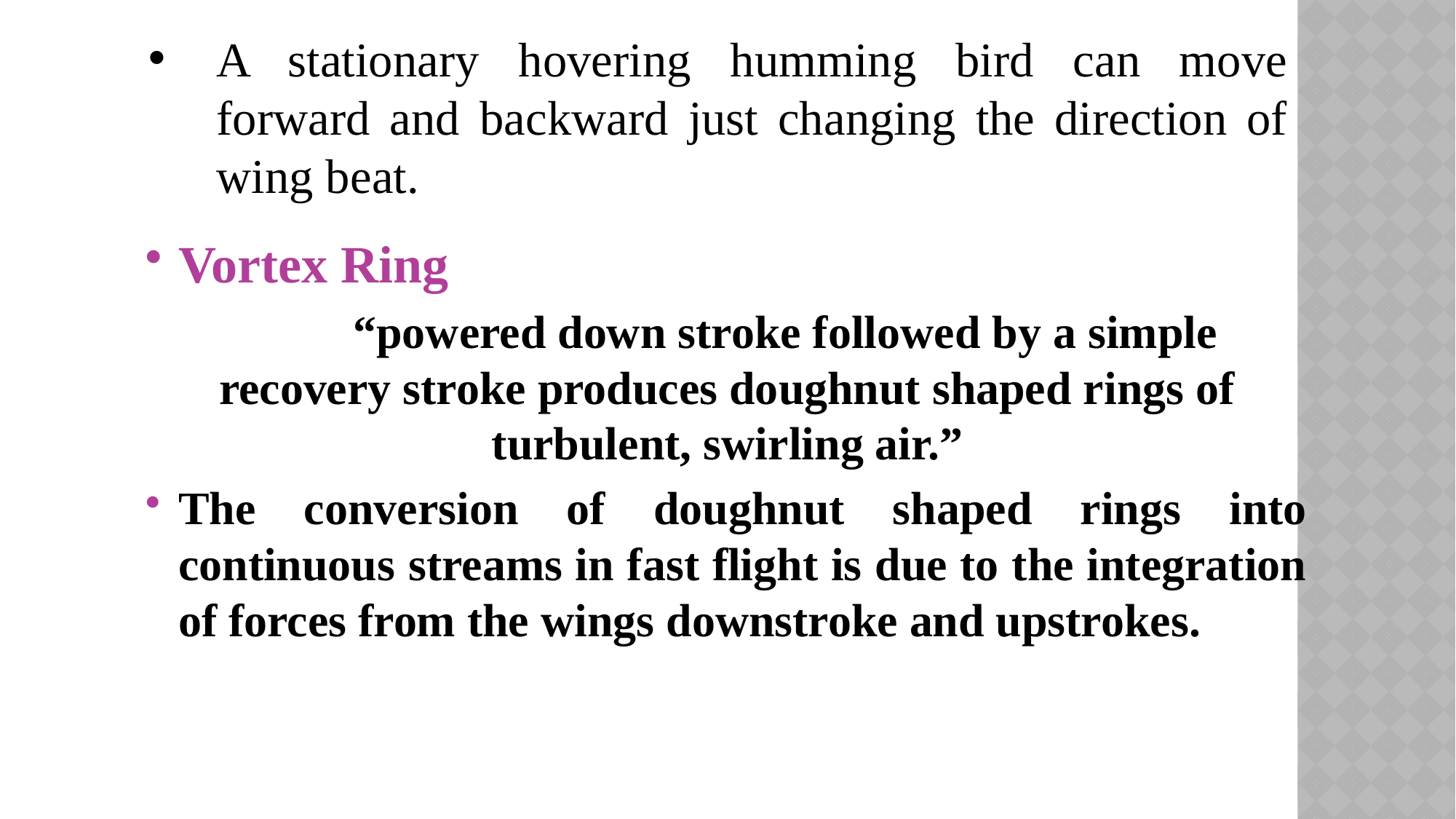

# A stationary hovering humming bird can move forward and backward just changing the direction of wing beat.
Vortex Ring
          “powered down stroke followed by a simple recovery stroke produces doughnut shaped rings of turbulent, swirling air.”
The conversion of doughnut shaped rings into continuous streams in fast flight is due to the integration of forces from the wings downstroke and upstrokes.